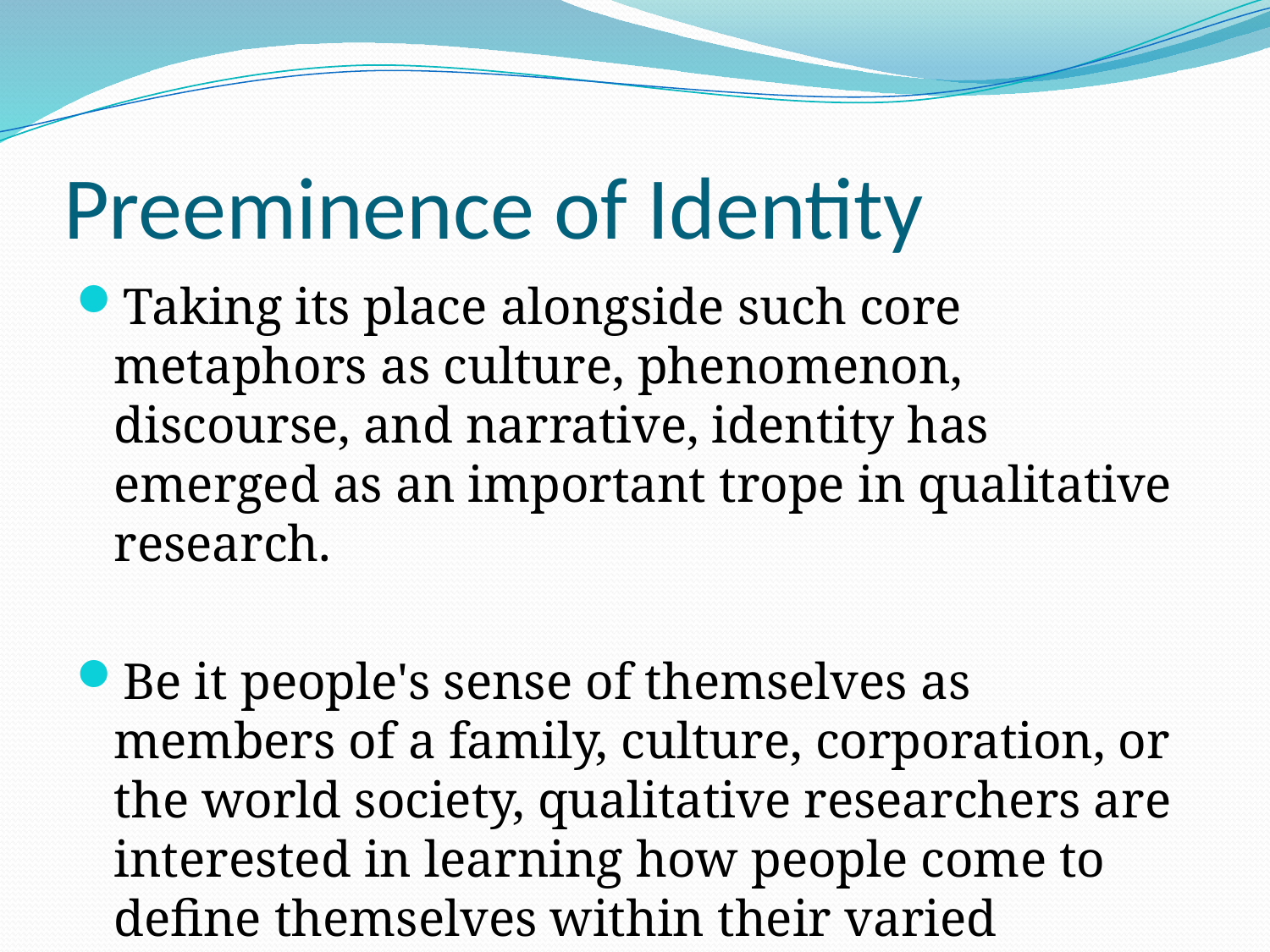

# Preeminence of Identity
Taking its place alongside such core metaphors as culture, phenomenon, discourse, and narrative, identity has emerged as an important trope in qualitative research.

Be it people's sense of themselves as members of a family, culture, corporation, or the world society, qualitative researchers are interested in learning how people come to define themselves within their varied contexts.